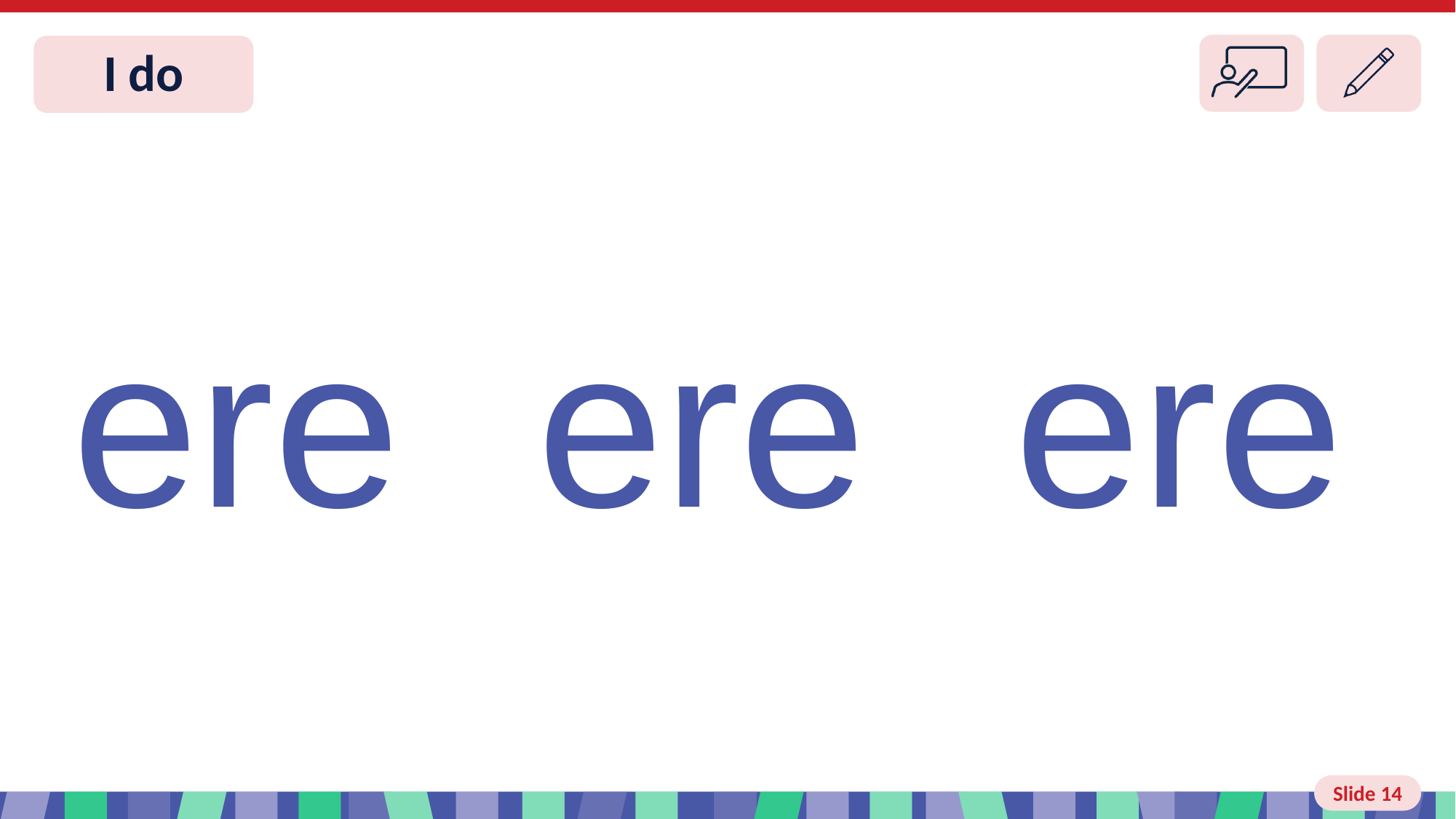

Slide 14 I do
 ere
 ere
 ere